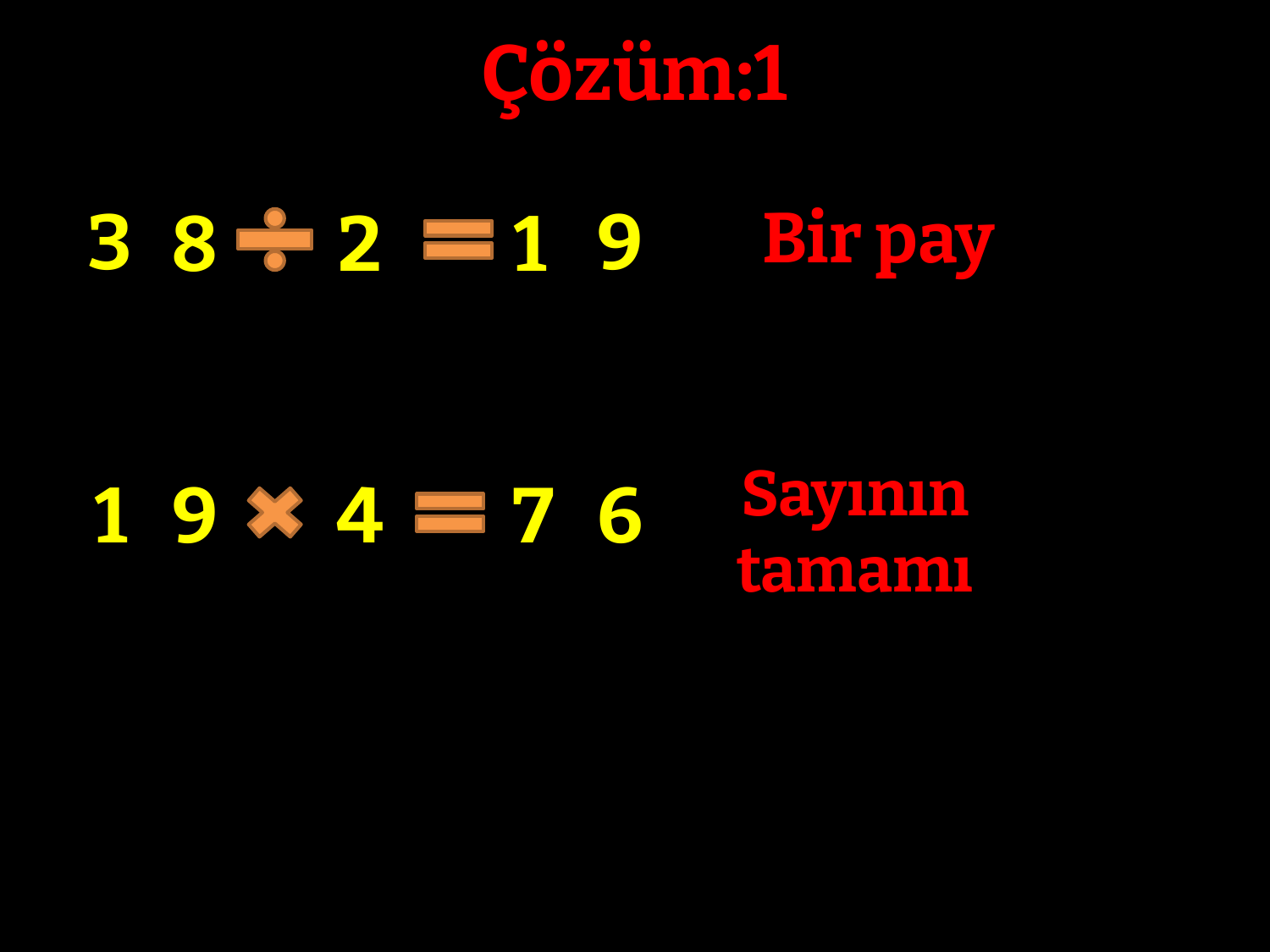

Çözüm:1
9
Bir pay
3
2
8
1

#
Sayının tamamı
6
7
4
9
1